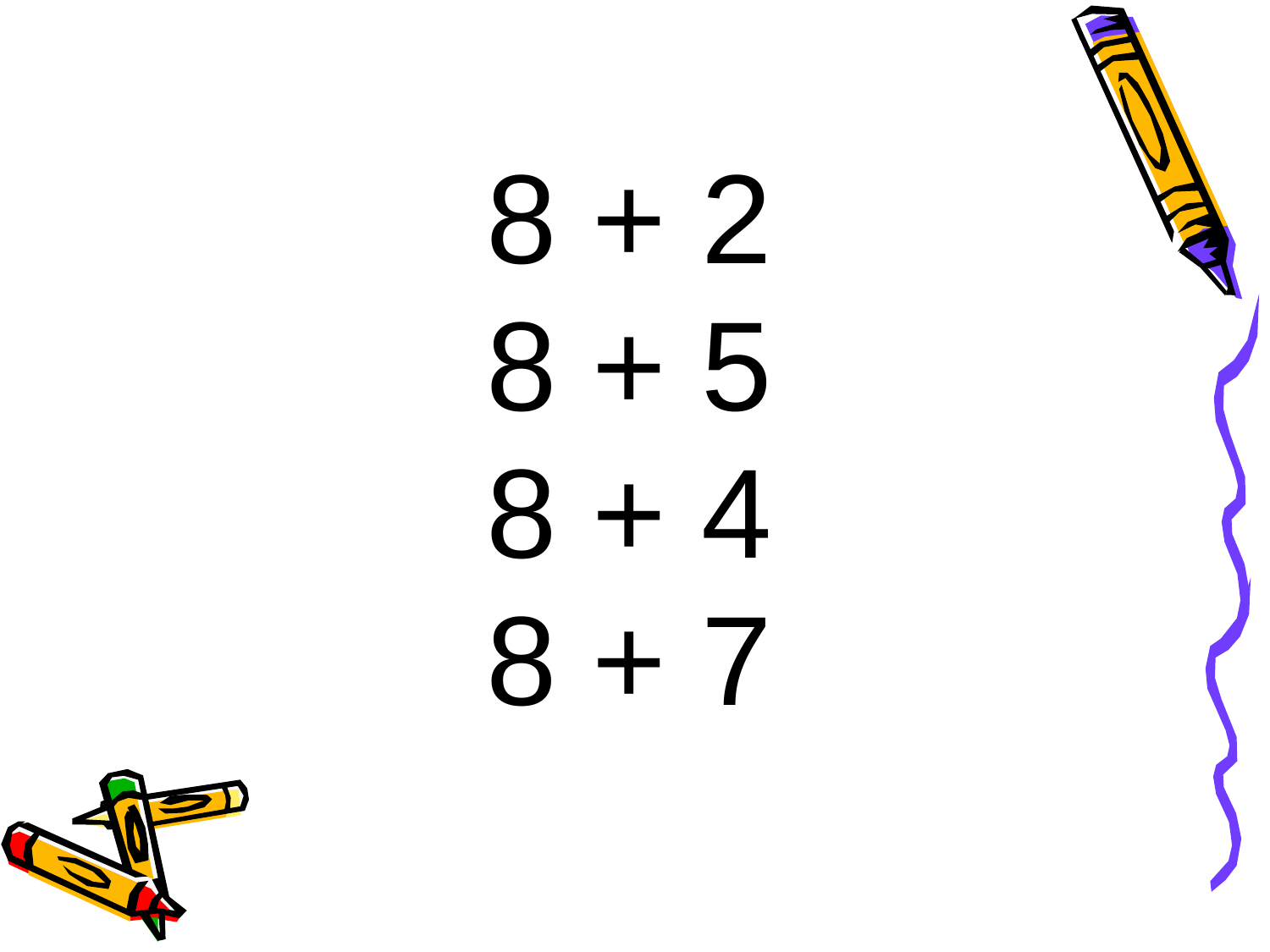

8 + 2
8 + 5
8 + 4
8 + 7